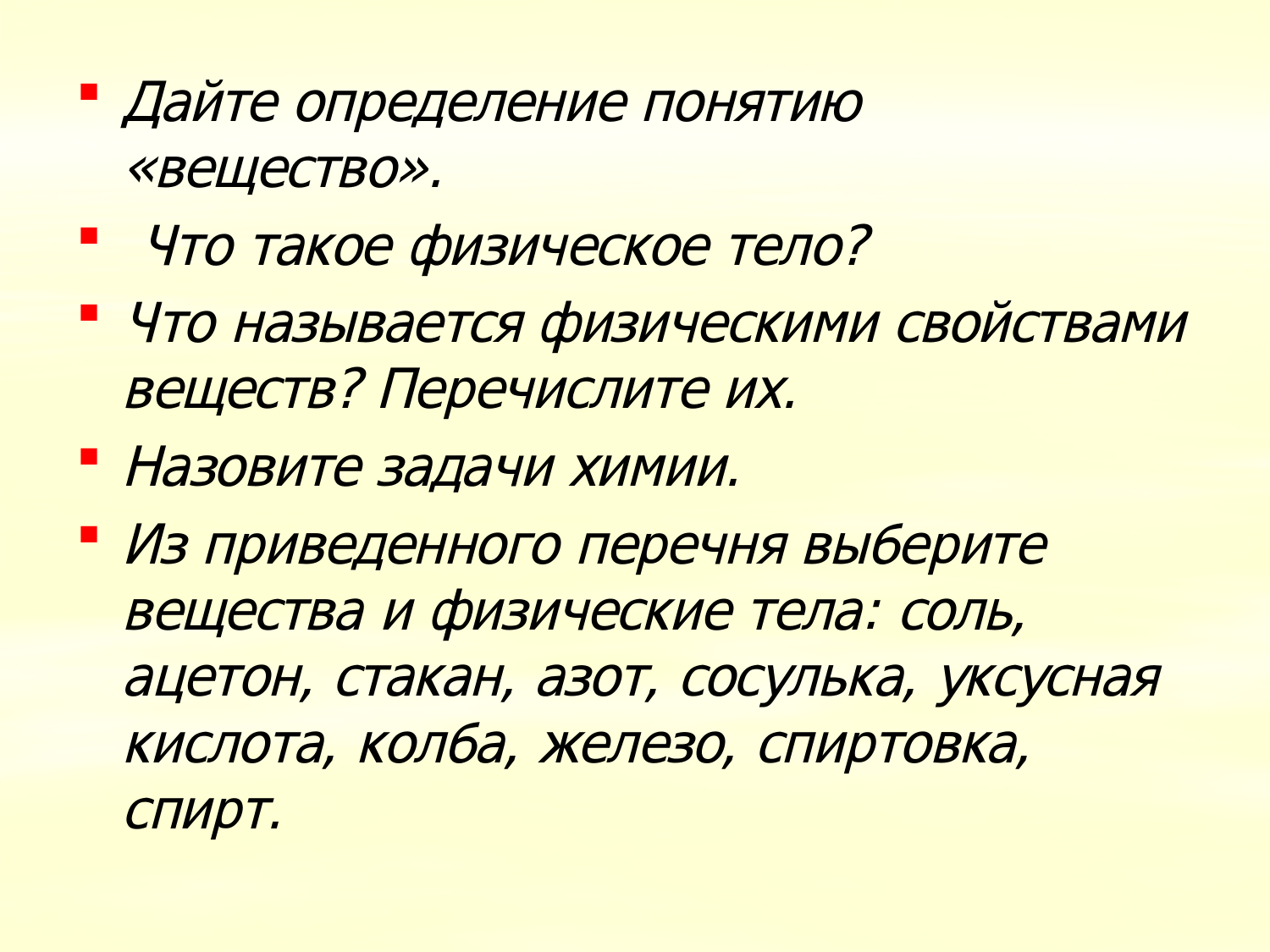

Дайте определение понятию «вещество».
 Что такое физическое тело?
Что называется физическими свойствами веществ? Перечислите их.
Назовите задачи химии.
Из приведенного перечня выберите вещества и физические тела: соль, ацетон, стакан, азот, сосулька, уксусная кислота, колба, железо, спиртовка, спирт.